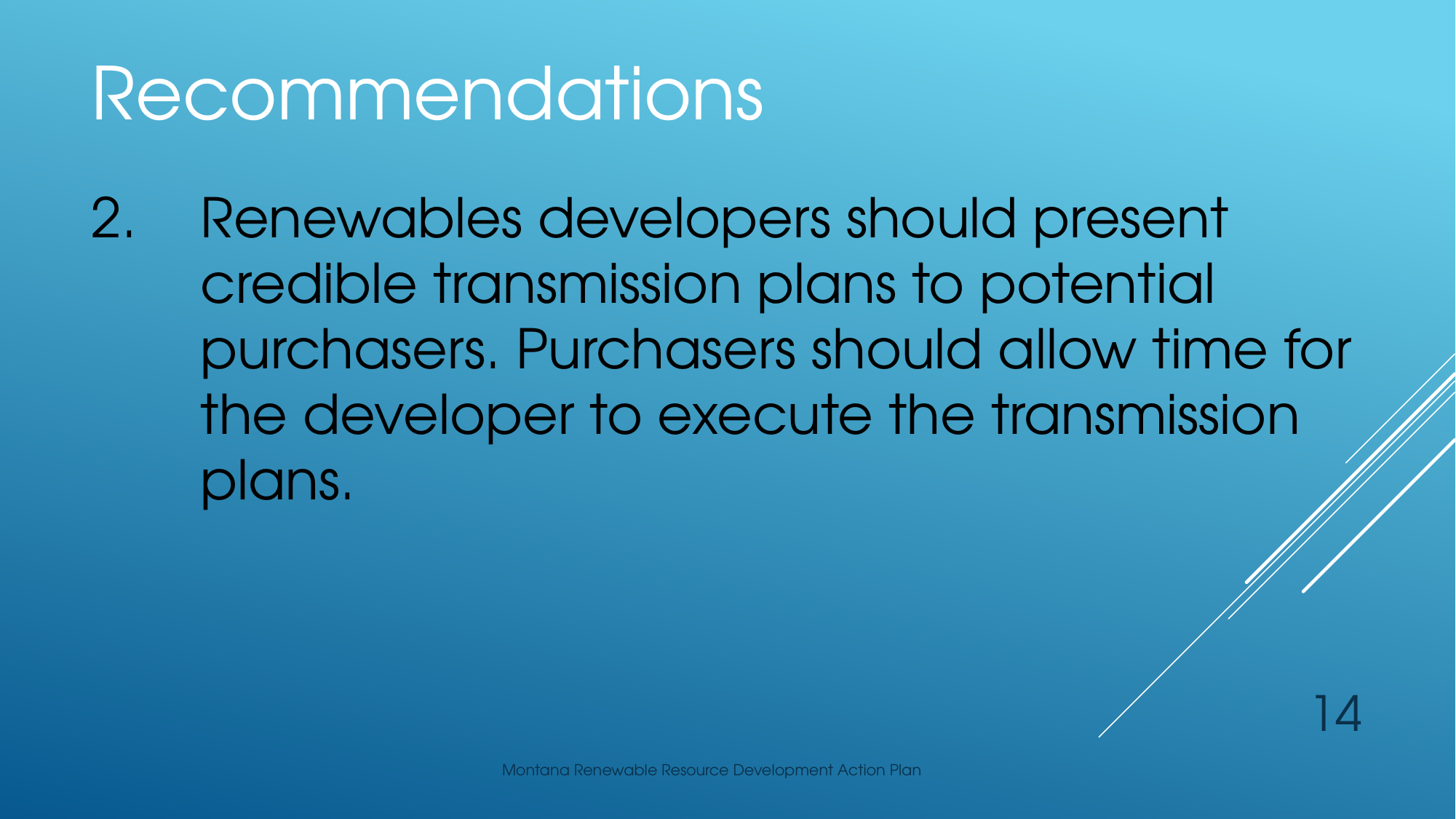

Recommendations
Renewables developers should present credible transmission plans to potential purchasers. Purchasers should allow time for the developer to execute the transmission plans.
14
Montana Renewable Resource Development Action Plan